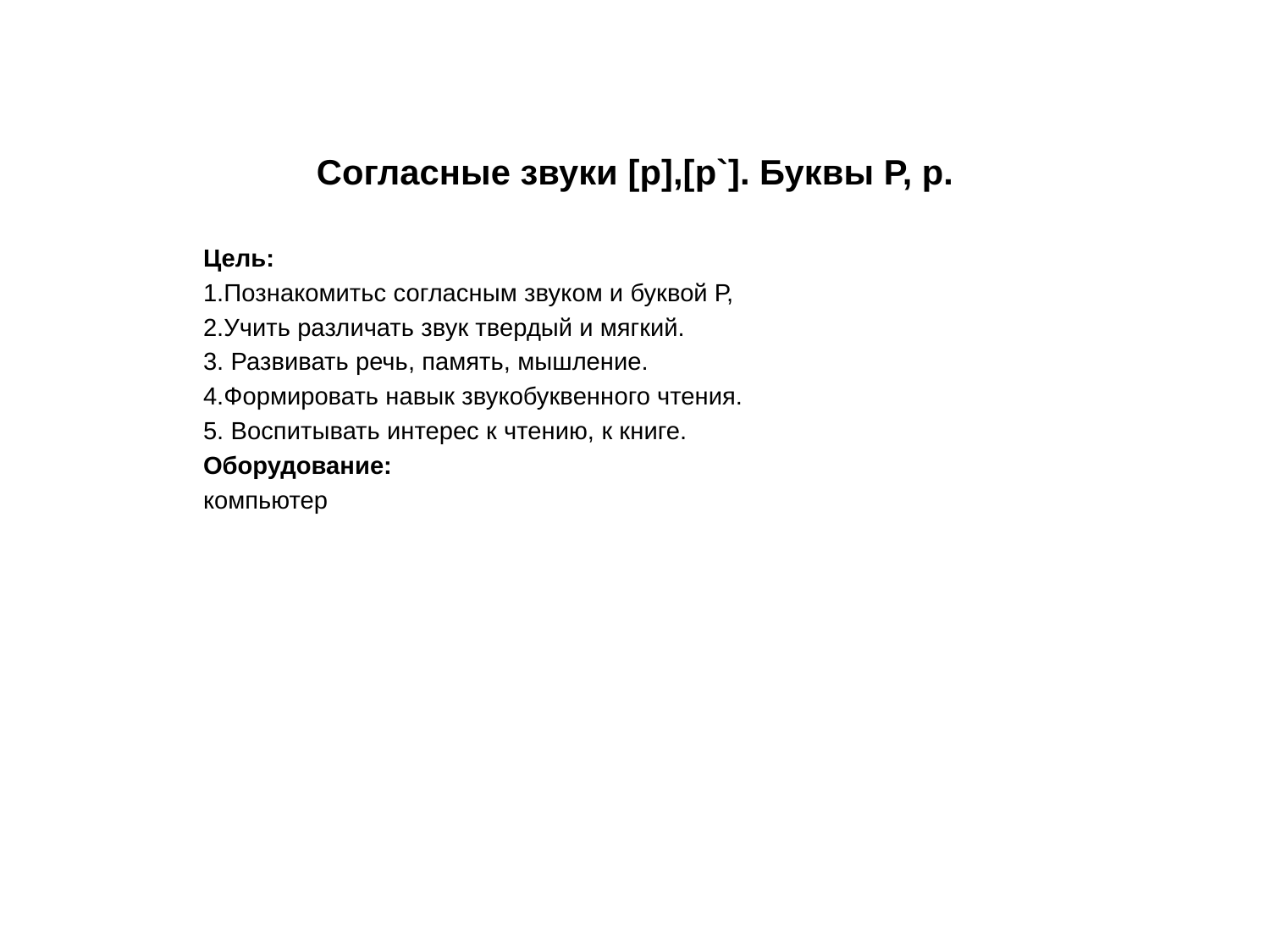

# Согласные звуки [р],[р`]. Буквы Р, р.
Цель:
1.Познакомитьс согласным звуком и буквой Р,
2.Учить различать звук твердый и мягкий.
3. Развивать речь, память, мышление.
4.Формировать навык звукобуквенного чтения.
5. Воспитывать интерес к чтению, к книге.
Оборудование:
компьютер